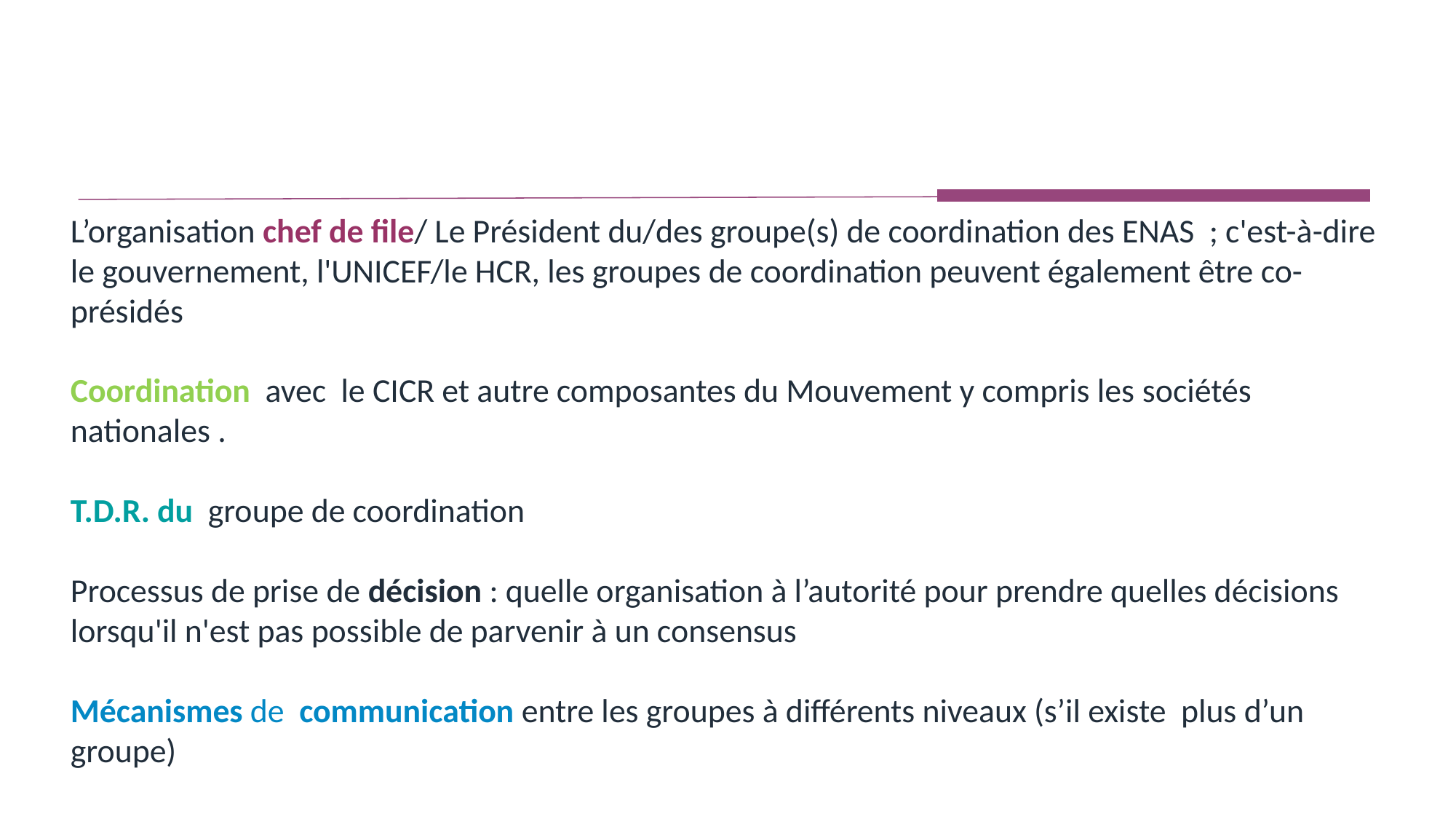

L’organisation chef de file/ Le Président du/des groupe(s) de coordination des ENAS  ; c'est-à-dire le gouvernement, l'UNICEF/le HCR, les groupes de coordination peuvent également être co-présidés

Coordination  avec  le CICR et autre composantes du Mouvement y compris les sociétés nationales .

T.D.R. du  groupe de coordination

Processus de prise de décision : quelle organisation à l’autorité pour prendre quelles décisions lorsqu'il n'est pas possible de parvenir à un consensus

Mécanismes de  communication entre les groupes à différents niveaux (s’il existe  plus d’un groupe)